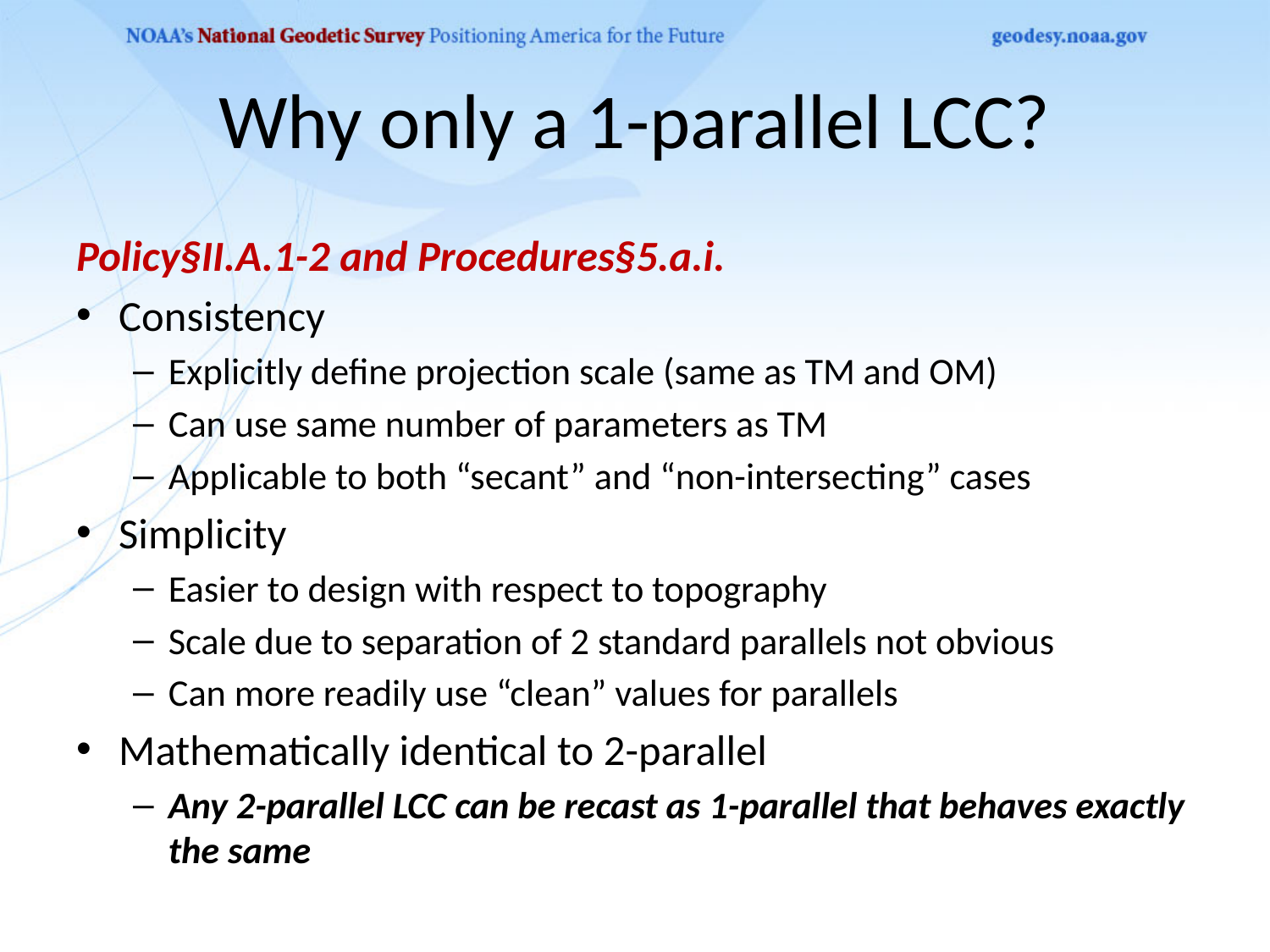

# Why only a 1-parallel LCC?
Policy§II.A.1-2 and Procedures§5.a.i.
Consistency
Explicitly define projection scale (same as TM and OM)
Can use same number of parameters as TM
Applicable to both “secant” and “non-intersecting” cases
Simplicity
Easier to design with respect to topography
Scale due to separation of 2 standard parallels not obvious
Can more readily use “clean” values for parallels
Mathematically identical to 2-parallel
Any 2-parallel LCC can be recast as 1-parallel that behaves exactly the same